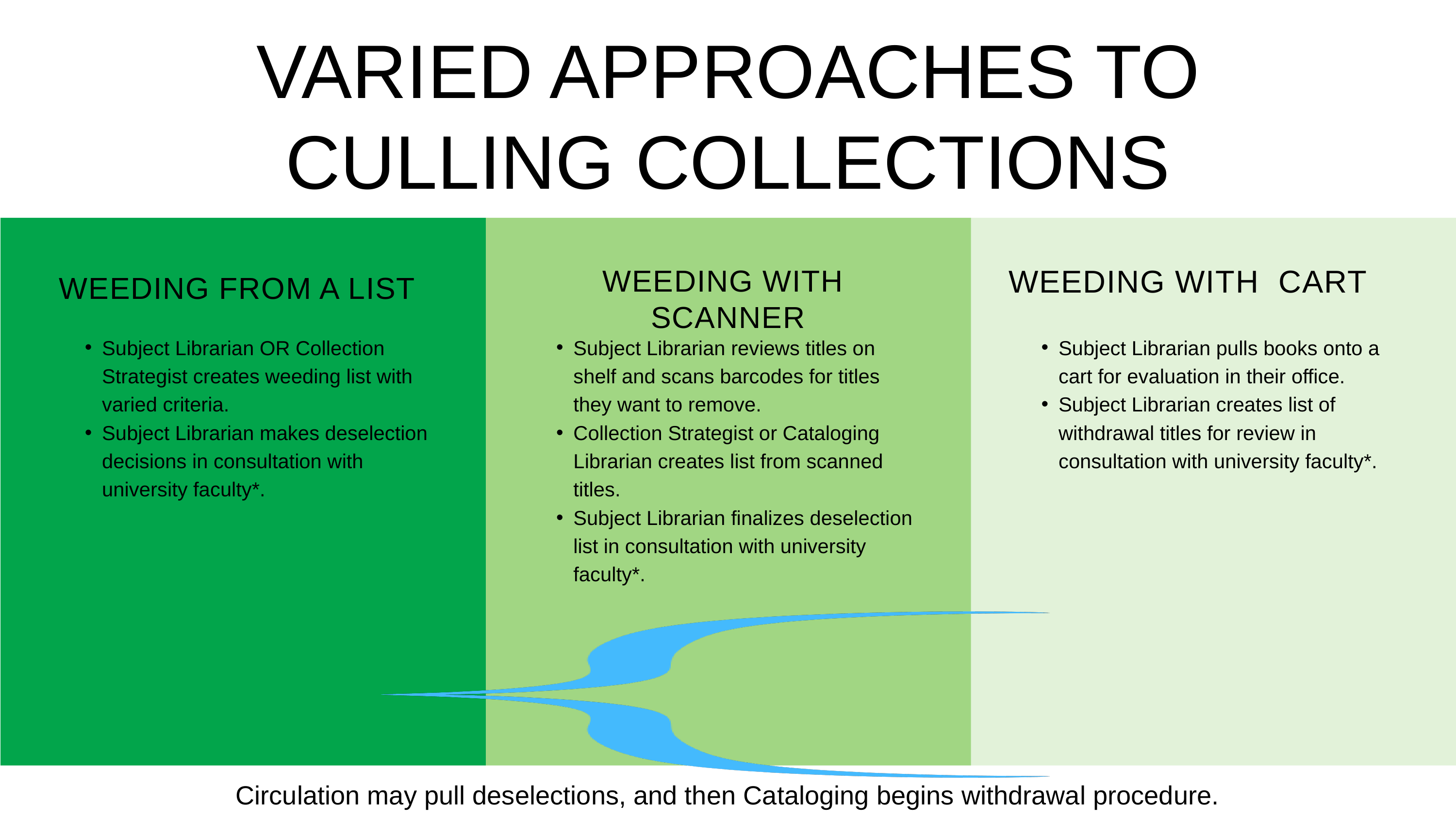

VARIED APPROACHES TO CULLING COLLECTIONS

WEEDING WITH  CART
WEEDING WITH  SCANNER
WEEDING FROM A LIST
Subject Librarian OR Collection Strategist creates weeding list with varied criteria.
Subject Librarian makes deselection decisions in consultation with university faculty*.
Subject Librarian reviews titles on shelf and scans barcodes for titles they want to remove.
Collection Strategist or Cataloging Librarian creates list from scanned titles.
Subject Librarian finalizes deselection list in consultation with university faculty*.
Subject Librarian pulls books onto a cart for evaluation in their office.
Subject Librarian creates list of withdrawal titles for review in consultation with university faculty*.

Circulation may pull deselections, and then Cataloging begins withdrawal procedure.